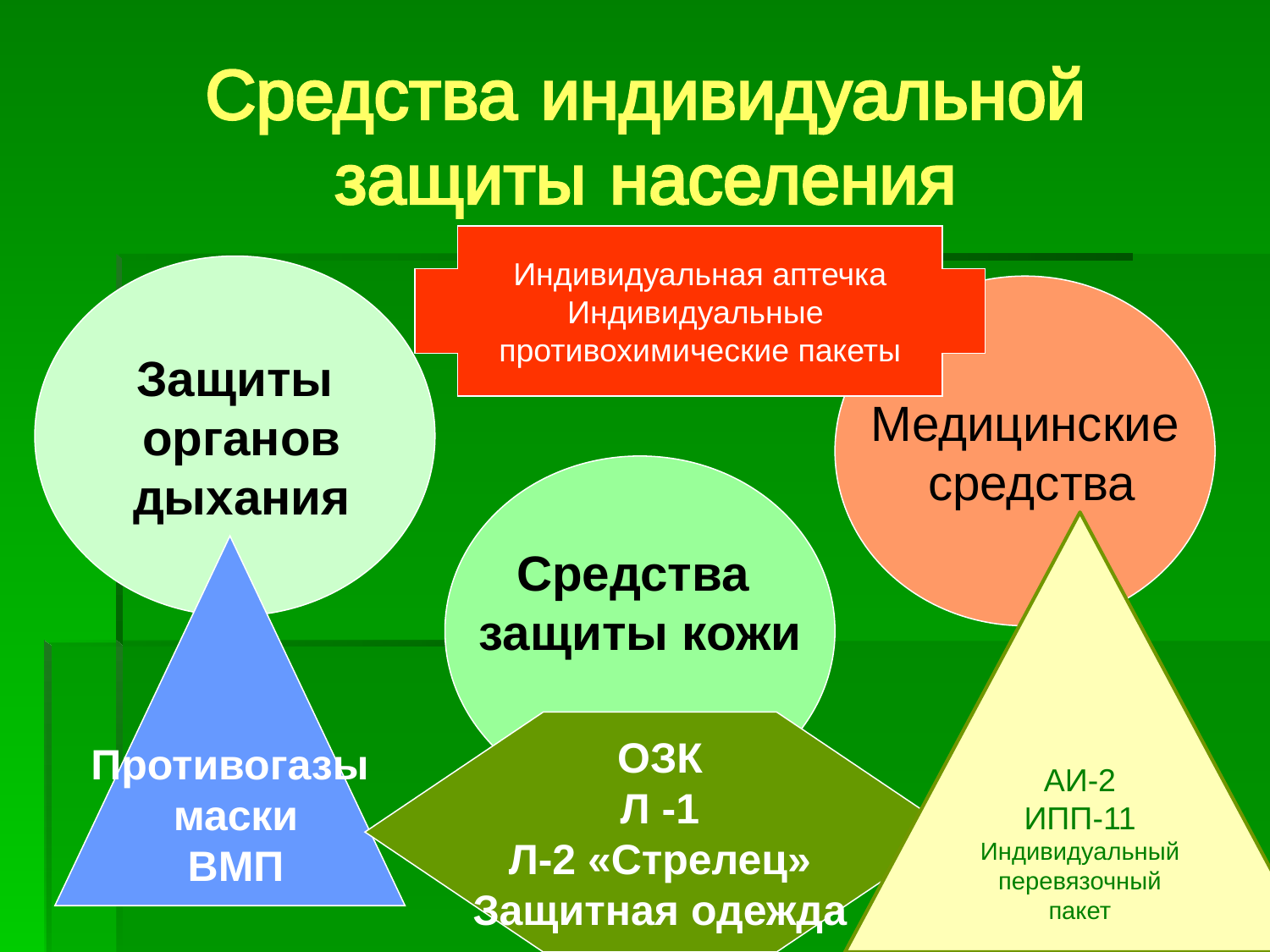

# Средства индивидуальной защиты населения
Индивидуальная аптечка
Индивидуальные
противохимические пакеты
Защиты
 органов
 дыхания
Медицинские
 средства
Средства
защиты кожи

АИ-2
ИПП-11
Индивидуальный
перевязочный пакет
Противогазы
 маски
 ВМП
ОЗК
Л -1
Л-2 «Стрелец»
Защитная одежда